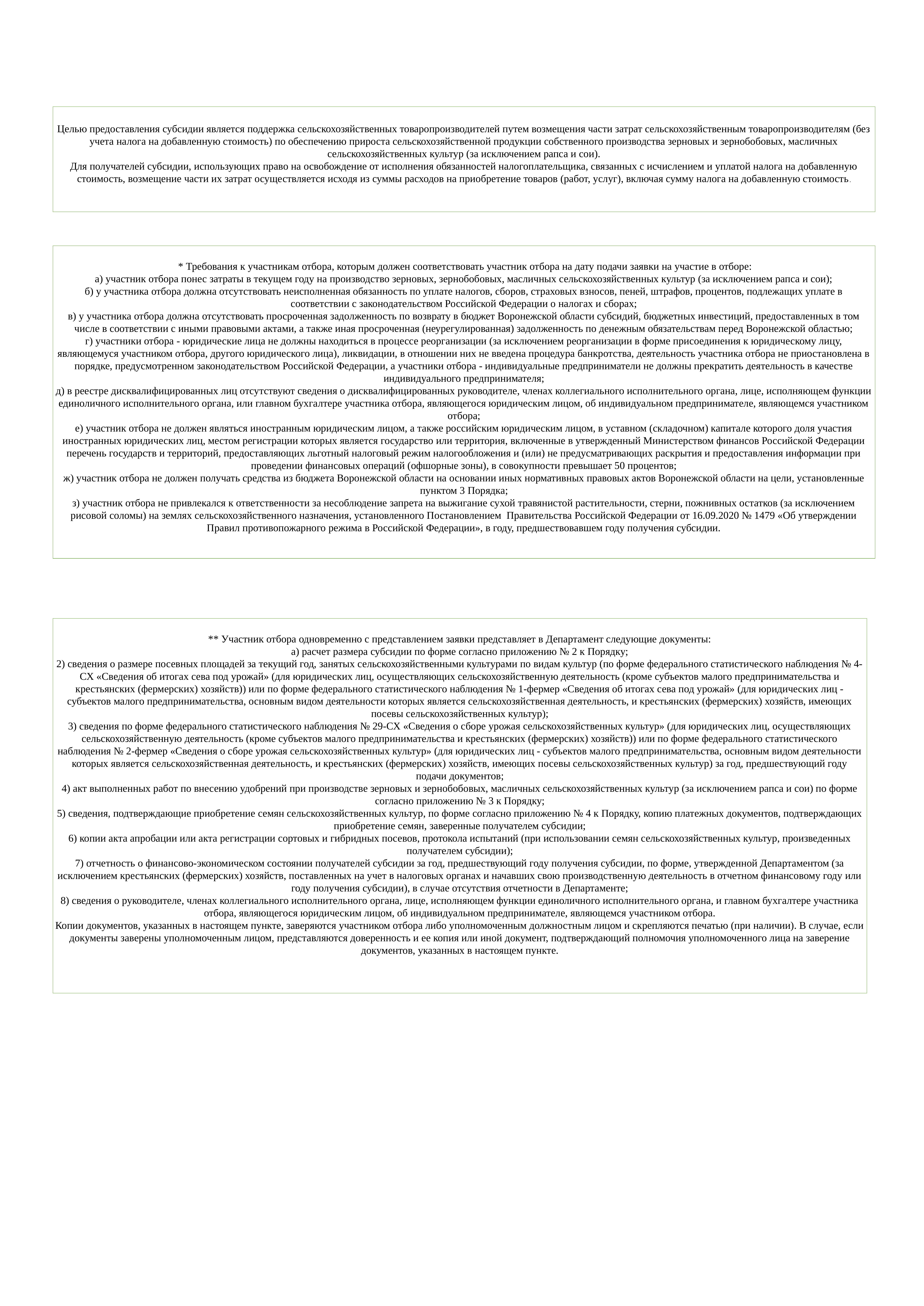

Целью предоставления субсидии является поддержка сельскохозяйственных товаропроизводителей путем возмещения части затрат сельскохозяйственным товаропроизводителям (без учета налога на добавленную стоимость) по обеспечению прироста сельскохозяйственной продукции собственного производства зерновых и зернобобовых, масличных сельскохозяйственных культур (за исключением рапса и сои).
Для получателей субсидии, использующих право на освобождение от исполнения обязанностей налогоплательщика, связанных с исчислением и уплатой налога на добавленную стоимость, возмещение части их затрат осуществляется исходя из суммы расходов на приобретение товаров (работ, услуг), включая сумму налога на добавленную стоимость.

 * Требования к участникам отбора, которым должен соответствовать участник отбора на дату подачи заявки на участие в отборе:
а) участник отбора понес затраты в текущем году на производство зерновых, зернобобовых, масличных сельскохозяйственных культур (за исключением рапса и сои);
б) у участника отбора должна отсутствовать неисполненная обязанность по уплате налогов, сборов, страховых взносов, пеней, штрафов, процентов, подлежащих уплате в соответствии с законодательством Российской Федерации о налогах и сборах;
в) у участника отбора должна отсутствовать просроченная задолженность по возврату в бюджет Воронежской области субсидий, бюджетных инвестиций, предоставленных в том числе в соответствии с иными правовыми актами, а также иная просроченная (неурегулированная) задолженность по денежным обязательствам перед Воронежской областью;
г) участники отбора - юридические лица не должны находиться в процессе реорганизации (за исключением реорганизации в форме присоединения к юридическому лицу, являющемуся участником отбора, другого юридического лица), ликвидации, в отношении них не введена процедура банкротства, деятельность участника отбора не приостановлена в порядке, предусмотренном законодательством Российской Федерации, а участники отбора - индивидуальные предприниматели не должны прекратить деятельность в качестве индивидуального предпринимателя;
д) в реестре дисквалифицированных лиц отсутствуют сведения о дисквалифицированных руководителе, членах коллегиального исполнительного органа, лице, исполняющем функции единоличного исполнительного органа, или главном бухгалтере участника отбора, являющегося юридическим лицом, об индивидуальном предпринимателе, являющемся участником отбора;
е) участник отбора не должен являться иностранным юридическим лицом, а также российским юридическим лицом, в уставном (складочном) капитале которого доля участия иностранных юридических лиц, местом регистрации которых является государство или территория, включенные в утвержденный Министерством финансов Российской Федерации перечень государств и территорий, предоставляющих льготный налоговый режим налогообложения и (или) не предусматривающих раскрытия и предоставления информации при проведении финансовых операций (офшорные зоны), в совокупности превышает 50 процентов;
ж) участник отбора не должен получать средства из бюджета Воронежской области на основании иных нормативных правовых актов Воронежской области на цели, установленные пунктом 3 Порядка;
з) участник отбора не привлекался к ответственности за несоблюдение запрета на выжигание сухой травянистой растительности, стерни, пожнивных остатков (за исключением рисовой соломы) на землях сельскохозяйственного назначения, установленного Постановлением  Правительства Российской Федерации от 16.09.2020 № 1479 «Об утверждении Правил противопожарного режима в Российской Федерации», в году, предшествовавшем году получения субсидии.

** Участник отбора одновременно с представлением заявки представляет в Департамент следующие документы:
а) расчет размера субсидии по форме согласно приложению № 2 к Порядку;
2) сведения о размере посевных площадей за текущий год, занятых сельскохозяйственными культурами по видам культур (по форме федерального статистического наблюдения № 4-СХ «Сведения об итогах сева под урожай» (для юридических лиц, осуществляющих сельскохозяйственную деятельность (кроме субъектов малого предпринимательства и крестьянских (фермерских) хозяйств)) или по форме федерального статистического наблюдения № 1-фермер «Сведения об итогах сева под урожай» (для юридических лиц - субъектов малого предпринимательства, основным видом деятельности которых является сельскохозяйственная деятельность, и крестьянских (фермерских) хозяйств, имеющих посевы сельскохозяйственных культур);
3) сведения по форме федерального статистического наблюдения № 29-СХ «Сведения о сборе урожая сельскохозяйственных культур» (для юридических лиц, осуществляющих сельскохозяйственную деятельность (кроме субъектов малого предпринимательства и крестьянских (фермерских) хозяйств)) или по форме федерального статистического наблюдения № 2-фермер «Сведения о сборе урожая сельскохозяйственных культур» (для юридических лиц - субъектов малого предпринимательства, основным видом деятельности которых является сельскохозяйственная деятельность, и крестьянских (фермерских) хозяйств, имеющих посевы сельскохозяйственных культур) за год, предшествующий году подачи документов;
4) акт выполненных работ по внесению удобрений при производстве зерновых и зернобобовых, масличных сельскохозяйственных культур (за исключением рапса и сои) по форме согласно приложению № 3 к Порядку;
5) сведения, подтверждающие приобретение семян сельскохозяйственных культур, по форме согласно приложению № 4 к Порядку, копию платежных документов, подтверждающих приобретение семян, заверенные получателем субсидии;
6) копии акта апробации или акта регистрации сортовых и гибридных посевов, протокола испытаний (при использовании семян сельскохозяйственных культур, произведенных получателем субсидии);
7) отчетность о финансово-экономическом состоянии получателей субсидии за год, предшествующий году получения субсидии, по форме, утвержденной Департаментом (за исключением крестьянских (фермерских) хозяйств, поставленных на учет в налоговых органах и начавших свою производственную деятельность в отчетном финансовому году или году получения субсидии), в случае отсутствия отчетности в Департаменте;
8) сведения о руководителе, членах коллегиального исполнительного органа, лице, исполняющем функции единоличного исполнительного органа, и главном бухгалтере участника отбора, являющегося юридическим лицом, об индивидуальном предпринимателе, являющемся участником отбора.
Копии документов, указанных в настоящем пункте, заверяются участником отбора либо уполномоченным должностным лицом и скрепляются печатью (при наличии). В случае, если документы заверены уполномоченным лицом, представляются доверенность и ее копия или иной документ, подтверждающий полномочия уполномоченного лица на заверение документов, указанных в настоящем пункте.